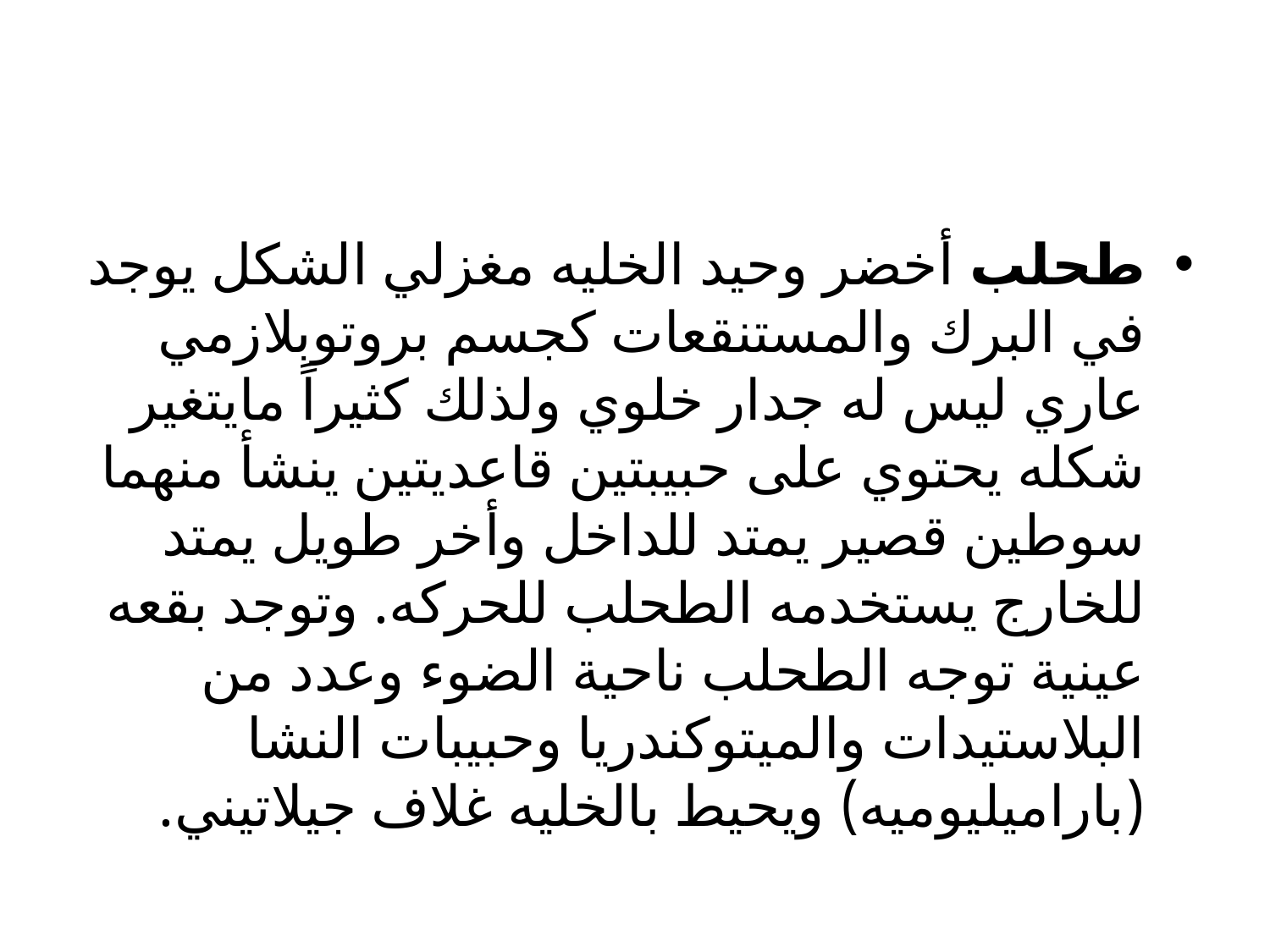

طحلب أخضر وحيد الخليه مغزلي الشكل يوجد في البرك والمستنقعات كجسم بروتوبلازمي عاري ليس له جدار خلوي ولذلك كثيراً مايتغير شكله يحتوي على حبيبتين قاعديتين ينشأ منهما سوطين قصير يمتد للداخل وأخر طويل يمتد للخارج يستخدمه الطحلب للحركه. وتوجد بقعه عينية توجه الطحلب ناحية الضوء وعدد من البلاستيدات والميتوكندريا وحبيبات النشا (باراميليوميه) ويحيط بالخليه غلاف جيلاتيني.